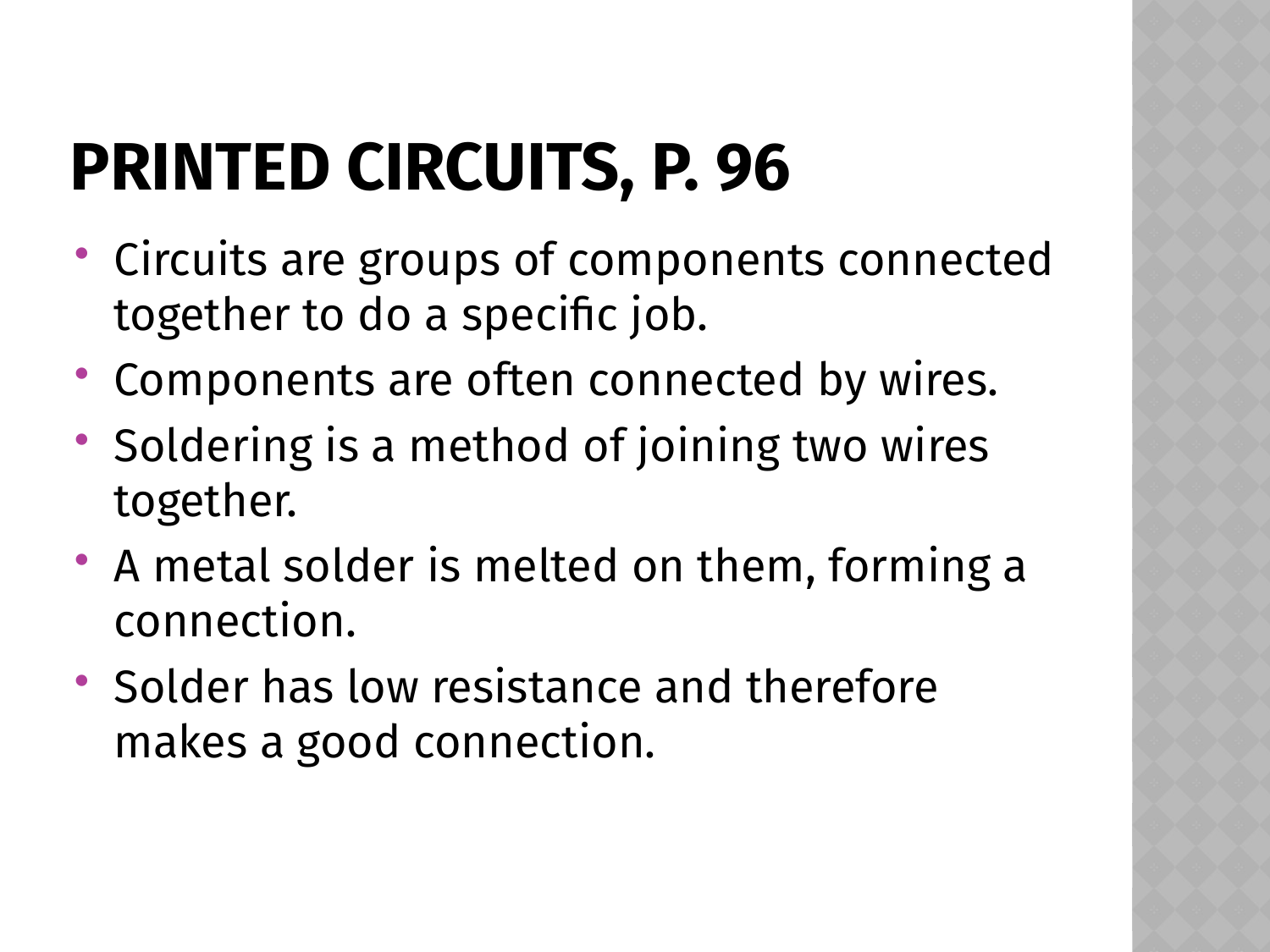

# Printed circuits, p. 96
Circuits are groups of components connected together to do a specific job.
Components are often connected by wires.
Soldering is a method of joining two wires together.
A metal solder is melted on them, forming a connection.
Solder has low resistance and therefore makes a good connection.